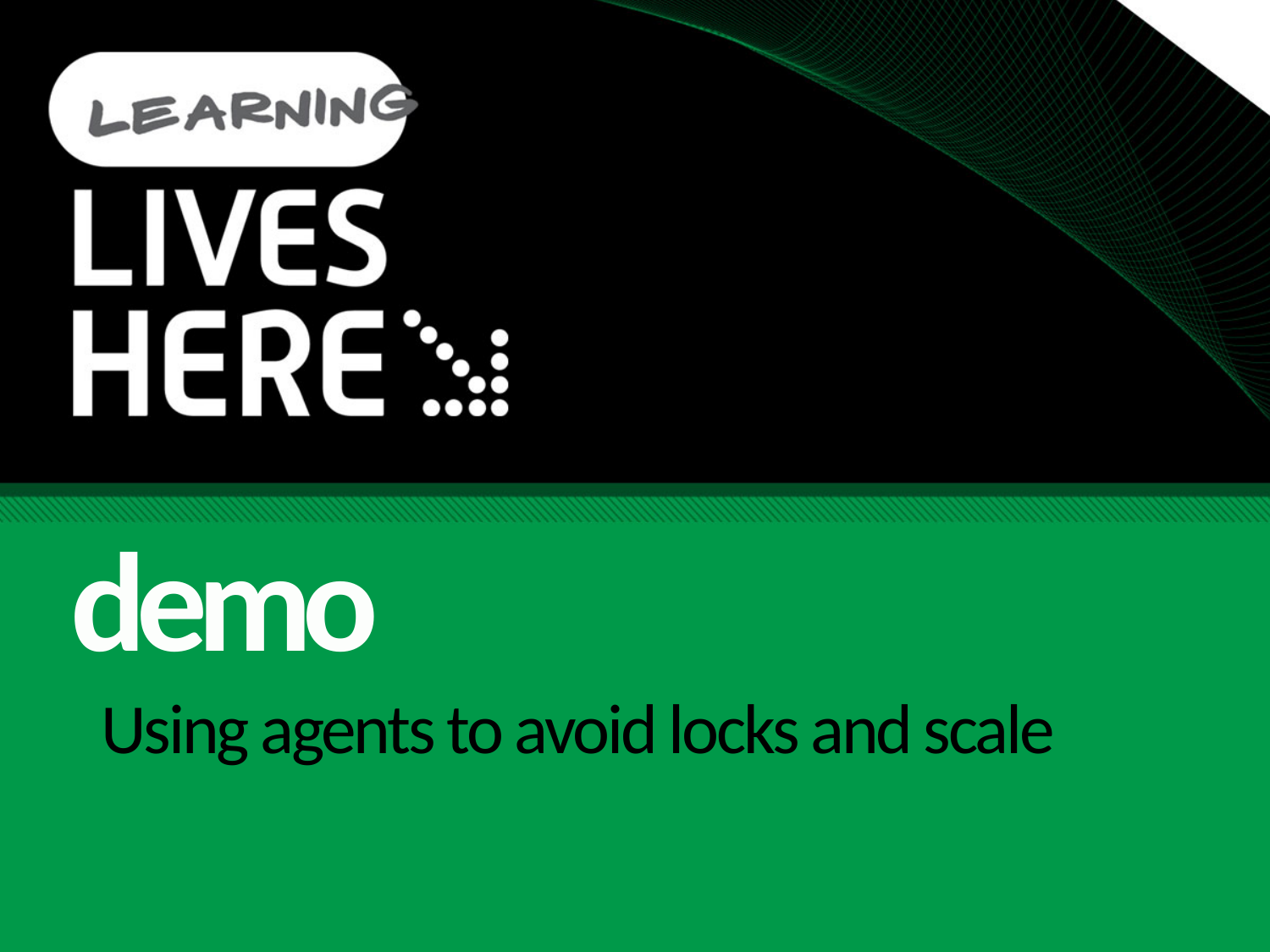

demo
# Using agents to avoid locks and scale